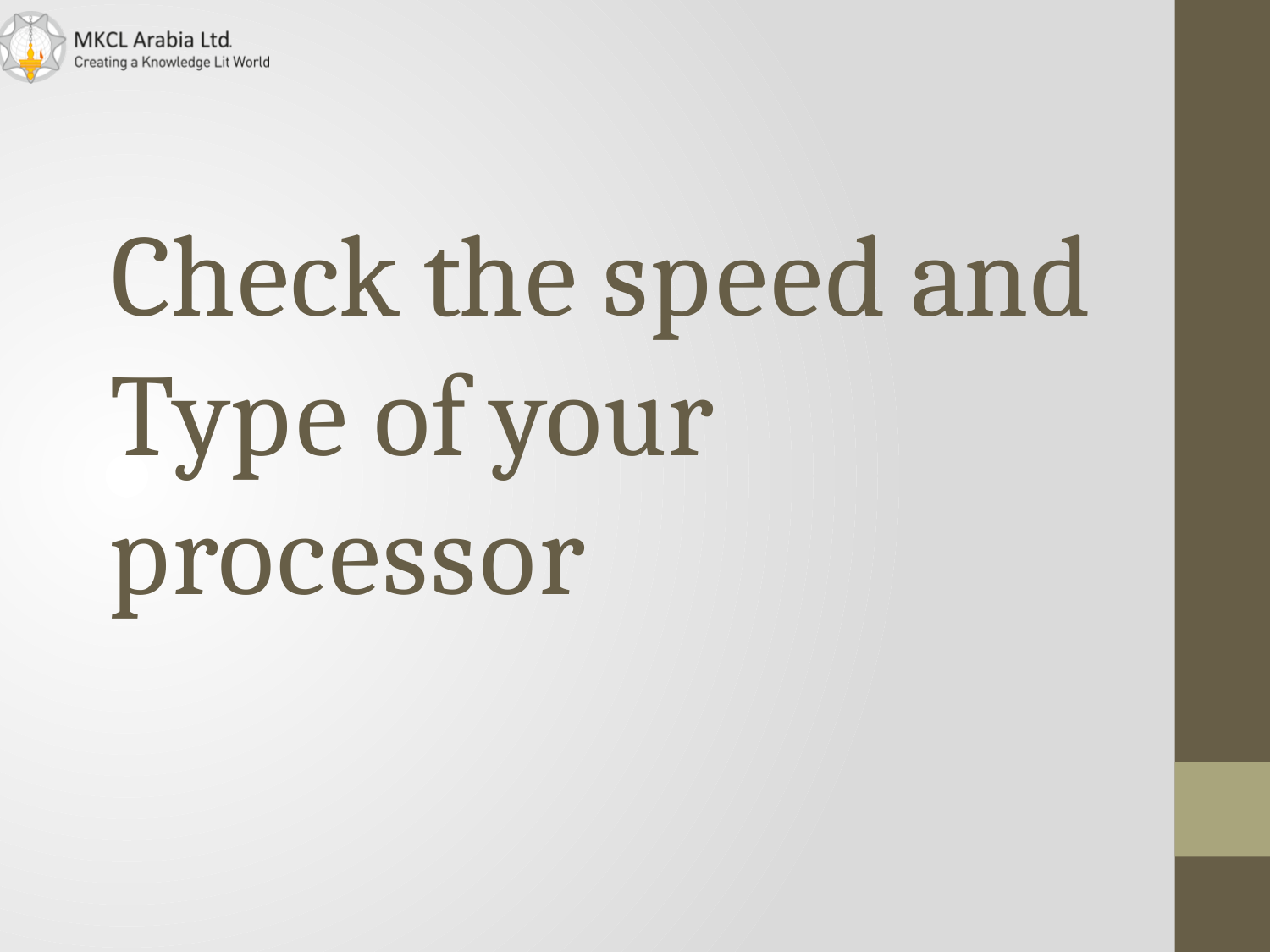

# Check the speed and Type of your processor